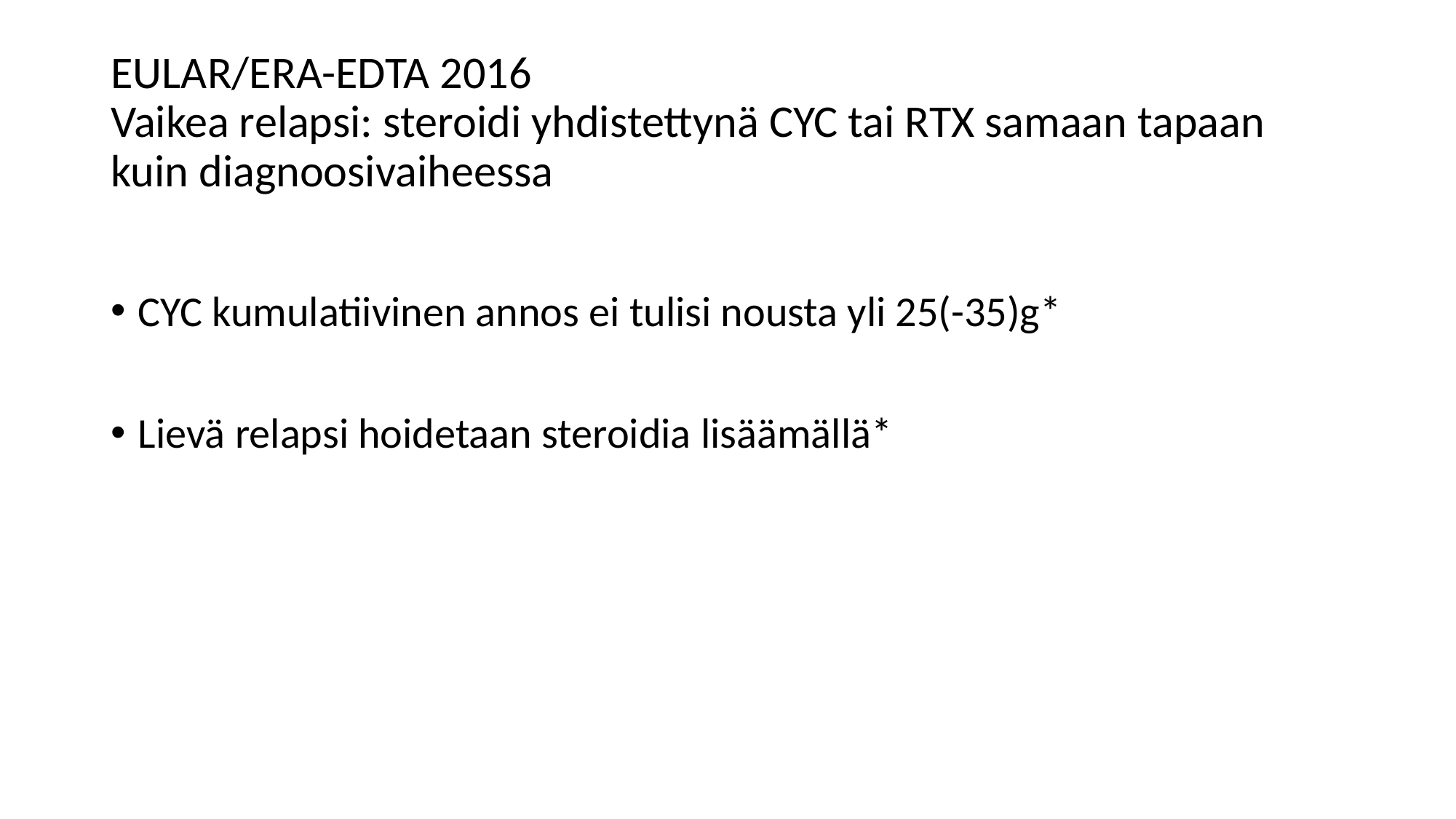

# EULAR/ERA-EDTA 2016 Vaikea relapsi: steroidi yhdistettynä CYC tai RTX samaan tapaan kuin diagnoosivaiheessa

CYC kumulatiivinen annos ei tulisi nousta yli 25(-35)g*

Lievä relapsi hoidetaan steroidia lisäämällä*